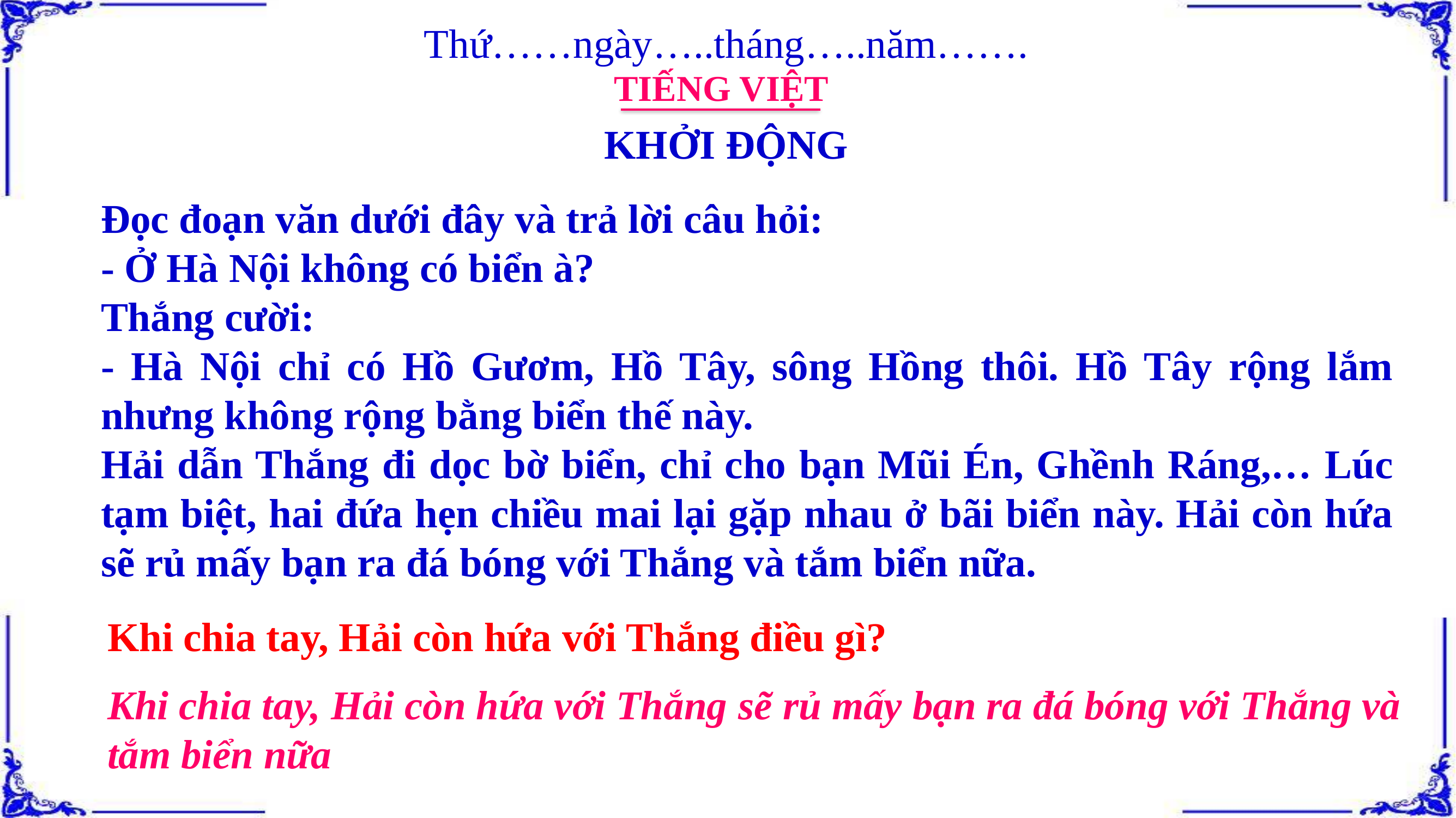

Thứ……ngày…..tháng…..năm…….
TIẾNG VIỆT
KHỞI ĐỘNG
Đọc đoạn văn dưới đây và trả lời câu hỏi:
- Ở Hà Nội không có biển à?
Thắng cười:
- Hà Nội chỉ có Hồ Gươm, Hồ Tây, sông Hồng thôi. Hồ Tây rộng lắm nhưng không rộng bằng biển thế này.
Hải dẫn Thắng đi dọc bờ biển, chỉ cho bạn Mũi Én, Ghềnh Ráng,… Lúc tạm biệt, hai đứa hẹn chiều mai lại gặp nhau ở bãi biển này. Hải còn hứa sẽ rủ mấy bạn ra đá bóng với Thắng và tắm biển nữa.
Khi chia tay, Hải còn hứa với Thắng điều gì?
Khi chia tay, Hải còn hứa với Thắng sẽ rủ mấy bạn ra đá bóng với Thắng và tắm biển nữa